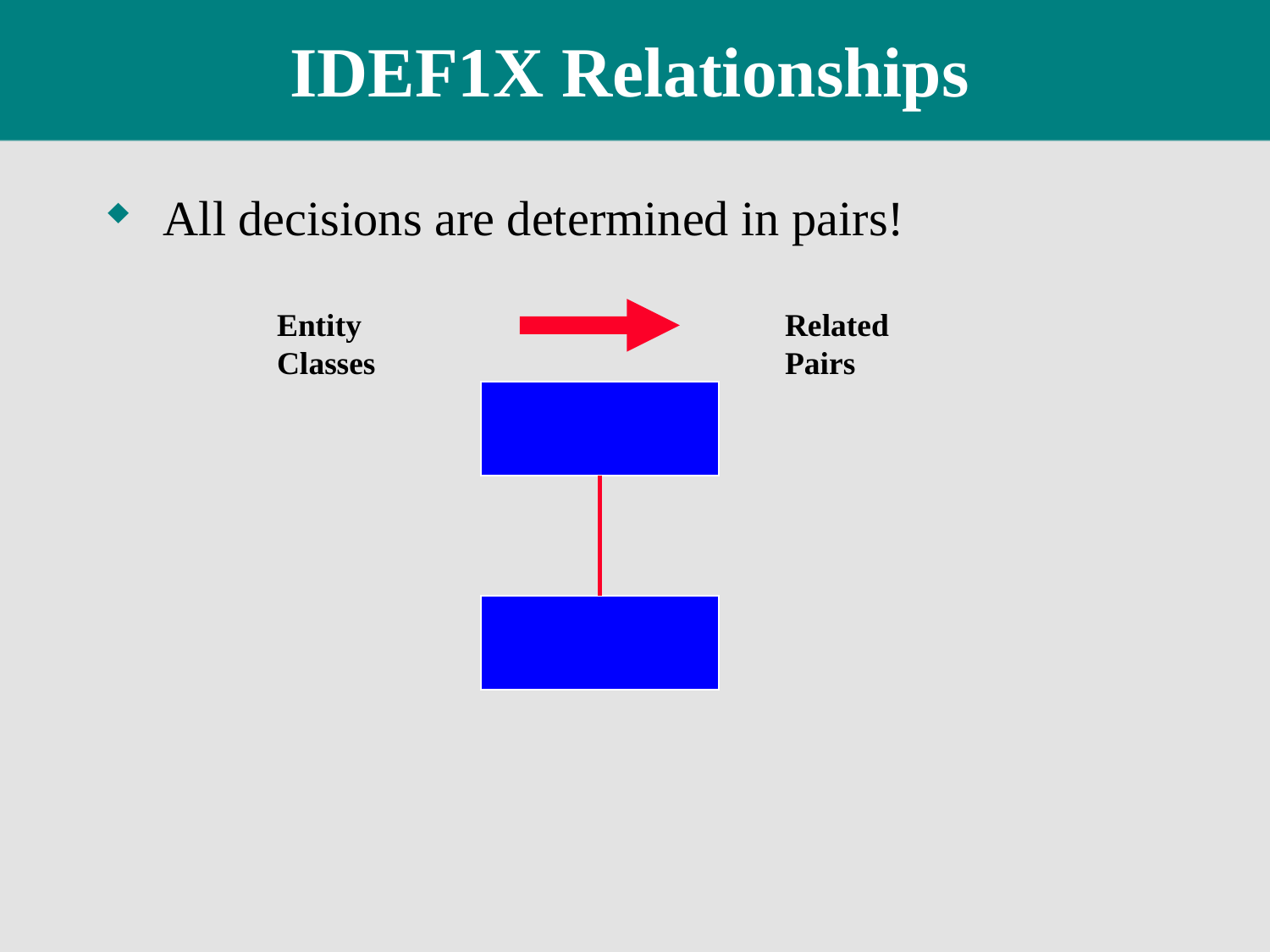

# IDEF1X Relationships
All decisions are determined in pairs!
Entity
Classes
Related
Pairs